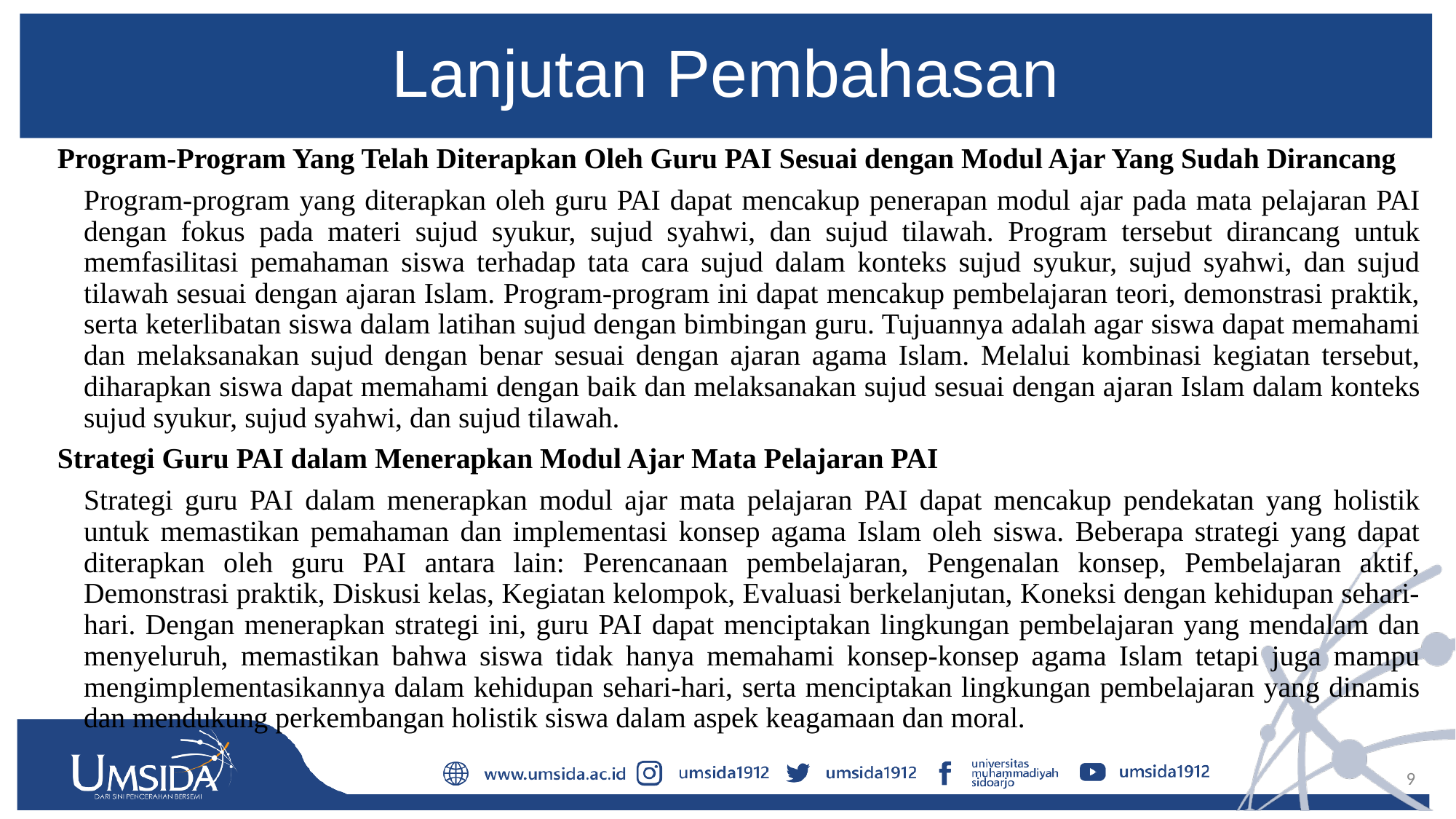

# Lanjutan Pembahasan
Program-Program Yang Telah Diterapkan Oleh Guru PAI Sesuai dengan Modul Ajar Yang Sudah Dirancang
	Program-program yang diterapkan oleh guru PAI dapat mencakup penerapan modul ajar pada mata pelajaran PAI dengan fokus pada materi sujud syukur, sujud syahwi, dan sujud tilawah. Program tersebut dirancang untuk memfasilitasi pemahaman siswa terhadap tata cara sujud dalam konteks sujud syukur, sujud syahwi, dan sujud tilawah sesuai dengan ajaran Islam. Program-program ini dapat mencakup pembelajaran teori, demonstrasi praktik, serta keterlibatan siswa dalam latihan sujud dengan bimbingan guru. Tujuannya adalah agar siswa dapat memahami dan melaksanakan sujud dengan benar sesuai dengan ajaran agama Islam. Melalui kombinasi kegiatan tersebut, diharapkan siswa dapat memahami dengan baik dan melaksanakan sujud sesuai dengan ajaran Islam dalam konteks sujud syukur, sujud syahwi, dan sujud tilawah.
Strategi Guru PAI dalam Menerapkan Modul Ajar Mata Pelajaran PAI
	Strategi guru PAI dalam menerapkan modul ajar mata pelajaran PAI dapat mencakup pendekatan yang holistik untuk memastikan pemahaman dan implementasi konsep agama Islam oleh siswa. Beberapa strategi yang dapat diterapkan oleh guru PAI antara lain: Perencanaan pembelajaran, Pengenalan konsep, Pembelajaran aktif, Demonstrasi praktik, Diskusi kelas, Kegiatan kelompok, Evaluasi berkelanjutan, Koneksi dengan kehidupan sehari-hari. Dengan menerapkan strategi ini, guru PAI dapat menciptakan lingkungan pembelajaran yang mendalam dan menyeluruh, memastikan bahwa siswa tidak hanya memahami konsep-konsep agama Islam tetapi juga mampu mengimplementasikannya dalam kehidupan sehari-hari, serta menciptakan lingkungan pembelajaran yang dinamis dan mendukung perkembangan holistik siswa dalam aspek keagamaan dan moral.